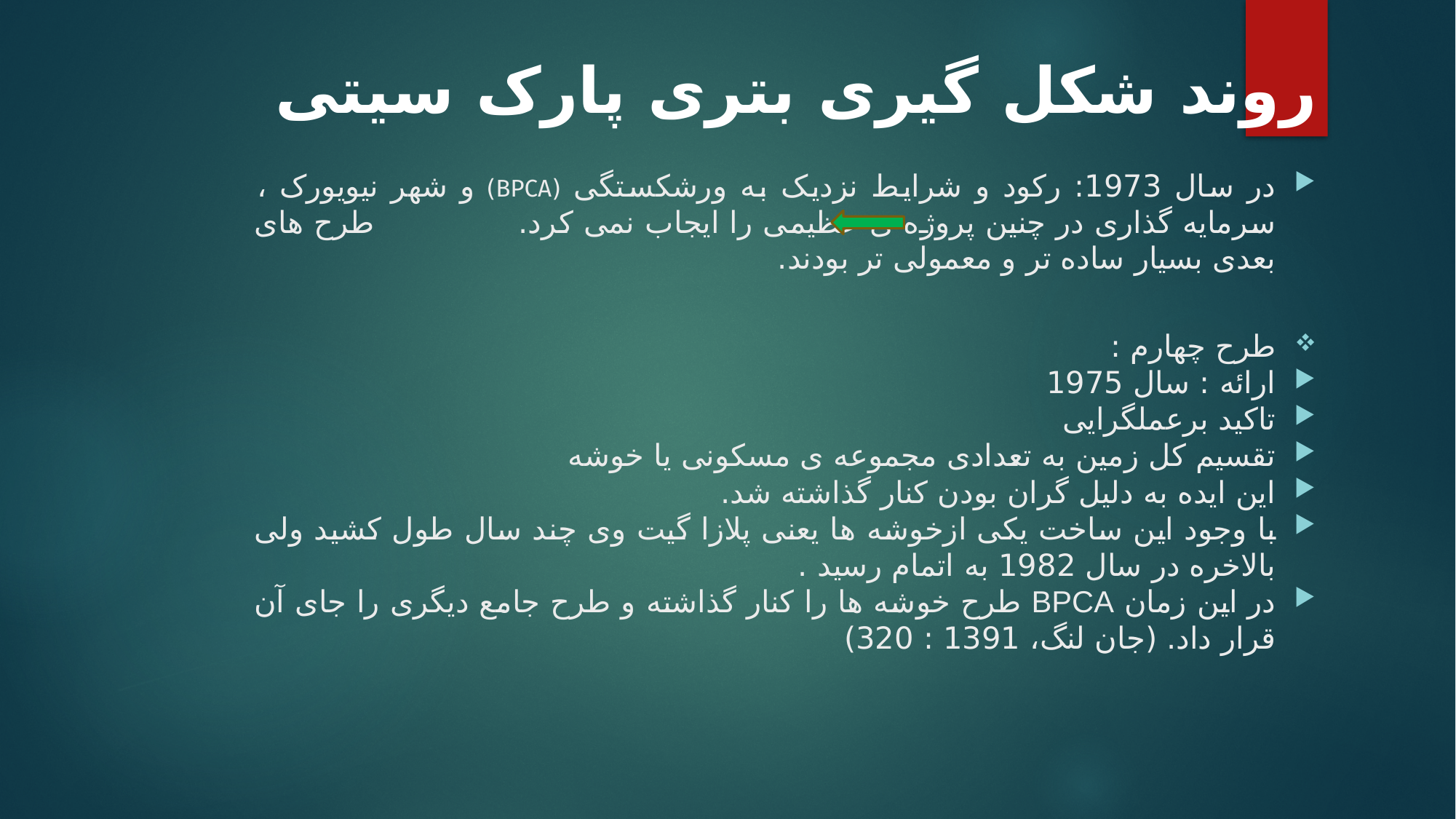

# روند شکل گیری بتری پارک سیتی
در سال 1973: رکود و شرایط نزدیک به ورشکستگی (BPCA) و شهر نیویورک ، سرمایه گذاری در چنین پروژه ی عظیمی را ایجاب نمی کرد.              طرح های بعدی بسیار ساده تر و معمولی تر بودند.

طرح چهارم :
ارائه : سال 1975
تاکید برعملگرایی
تقسیم کل زمین به تعدادی مجموعه ی مسکونی یا خوشه
این ایده به دلیل گران بودن کنار گذاشته شد.
با وجود این ساخت یکی ازخوشه ها یعنی پلازا گیت وی چند سال طول کشید ولی بالاخره در سال 1982 به اتمام رسید .
در این زمان BPCA طرح خوشه ها را کنار گذاشته و طرح جامع دیگری را جای آن قرار داد. (جان لنگ، 1391 : 320)